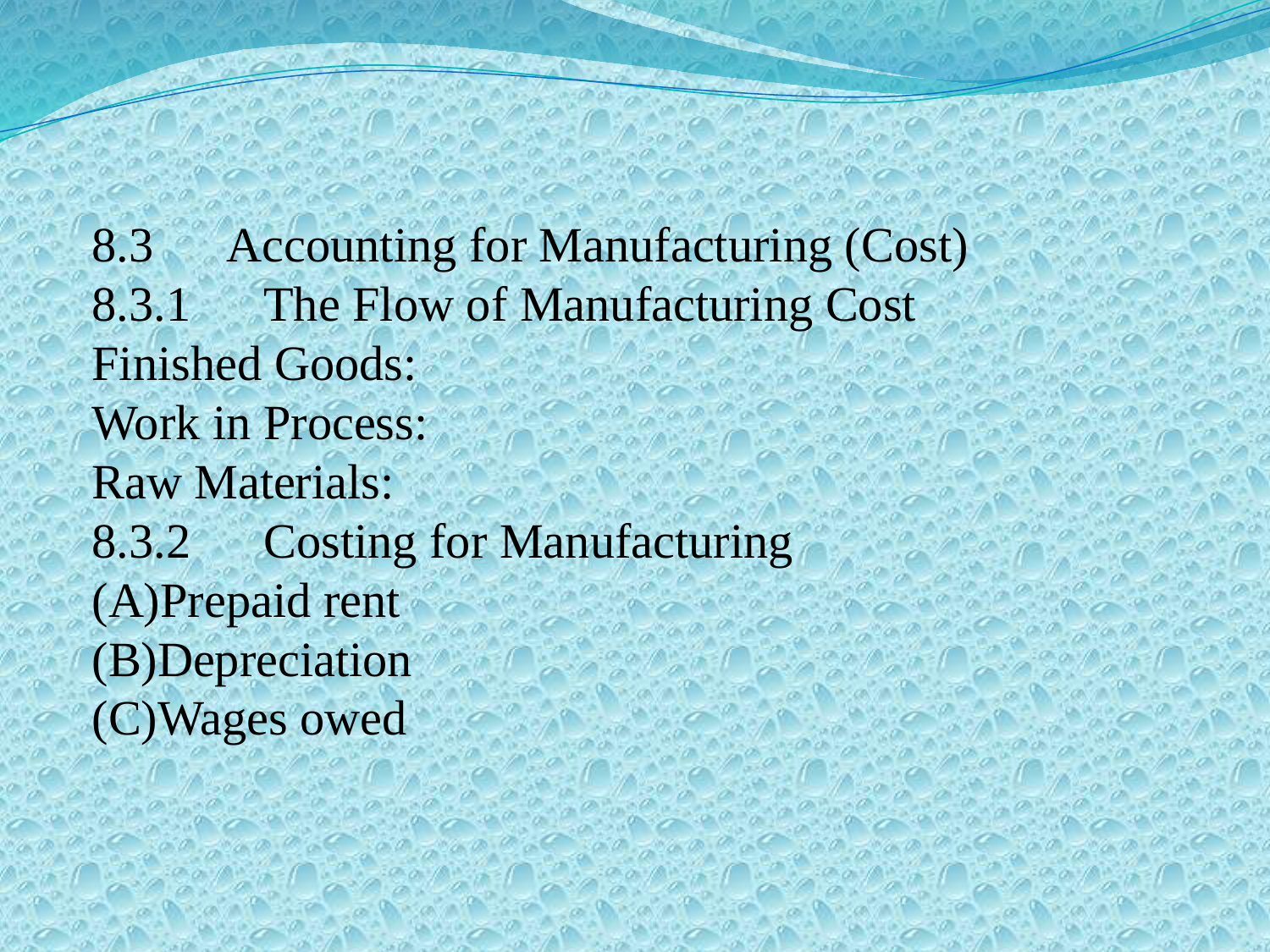

8.3　Accounting for Manufacturing (Cost)
8.3.1　The Flow of Manufacturing Cost
Finished Goods:
Work in Process:
Raw Materials:
8.3.2　Costing for Manufacturing
(A)Prepaid rent
(B)Depreciation
(C)Wages owed